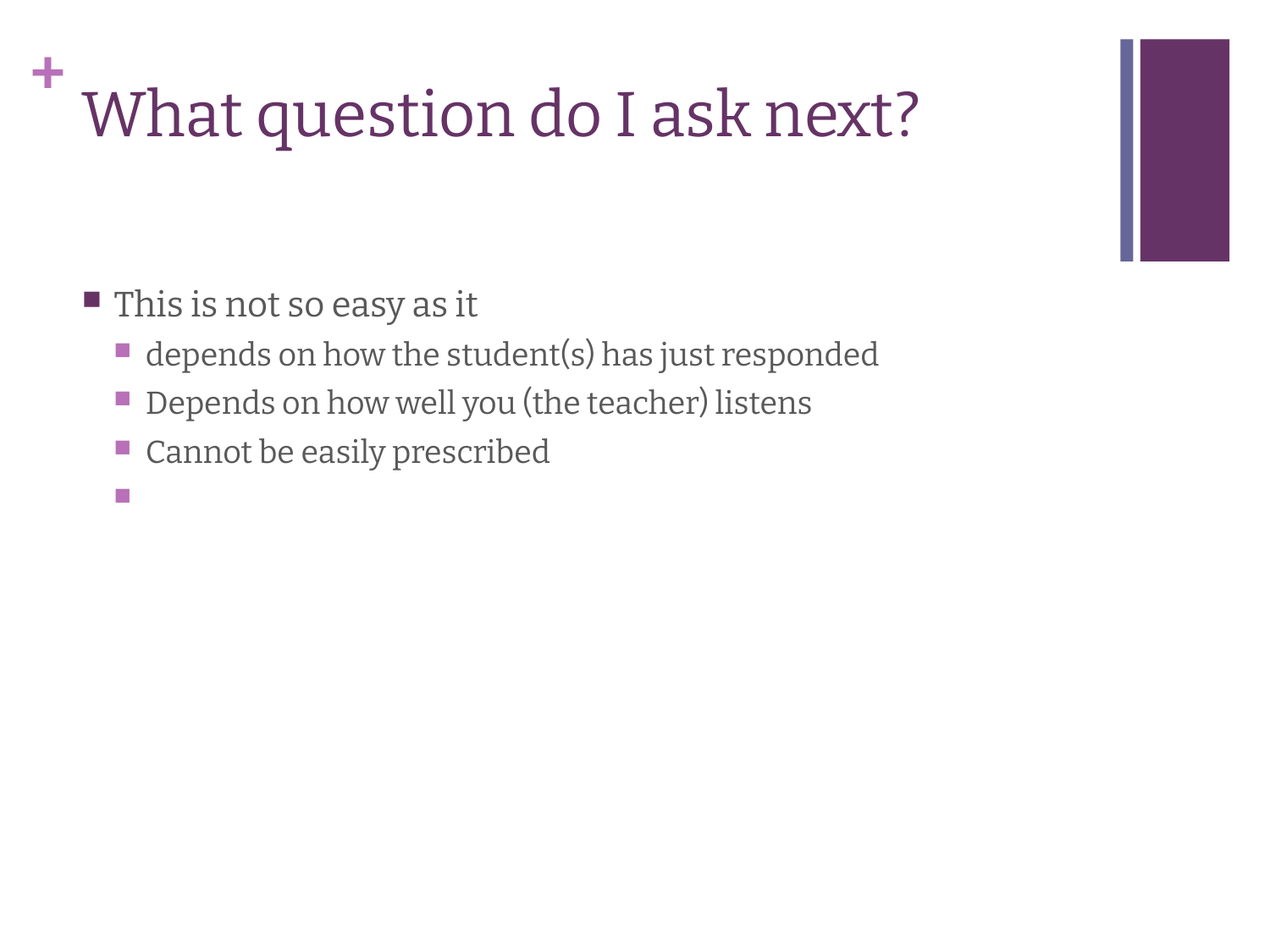

# What question do I ask next?
This is not so easy as it
depends on how the student(s) has just responded
Depends on how well you (the teacher) listens
Cannot be easily prescribed